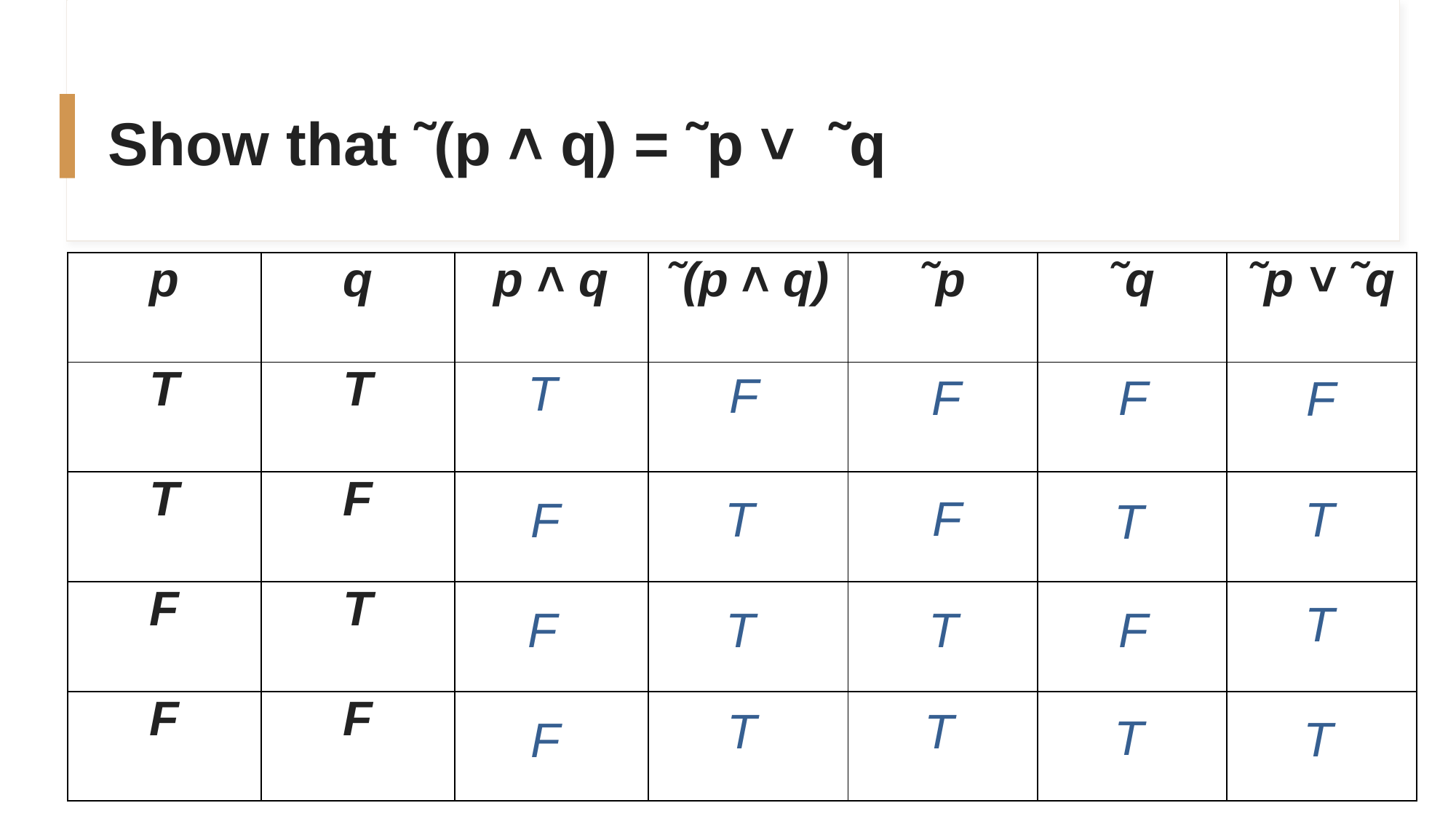

Show that ˜(p ˄ q) = ˜p ˅  ˜q
#
| p | q | p ˄ q | ˜(p ˄ q) | ˜p | ˜q | ˜p ˅ ˜q |
| --- | --- | --- | --- | --- | --- | --- |
| T | T |  |  |  |  |  |
| T | F |  |  |  |  |  |
| F | T |  |  |  |  |  |
| F | F |  |  |  |  |  |
T
F
F
F
F
F
T
T
F
T
T
T
T
F
F

T
T
T
T
F